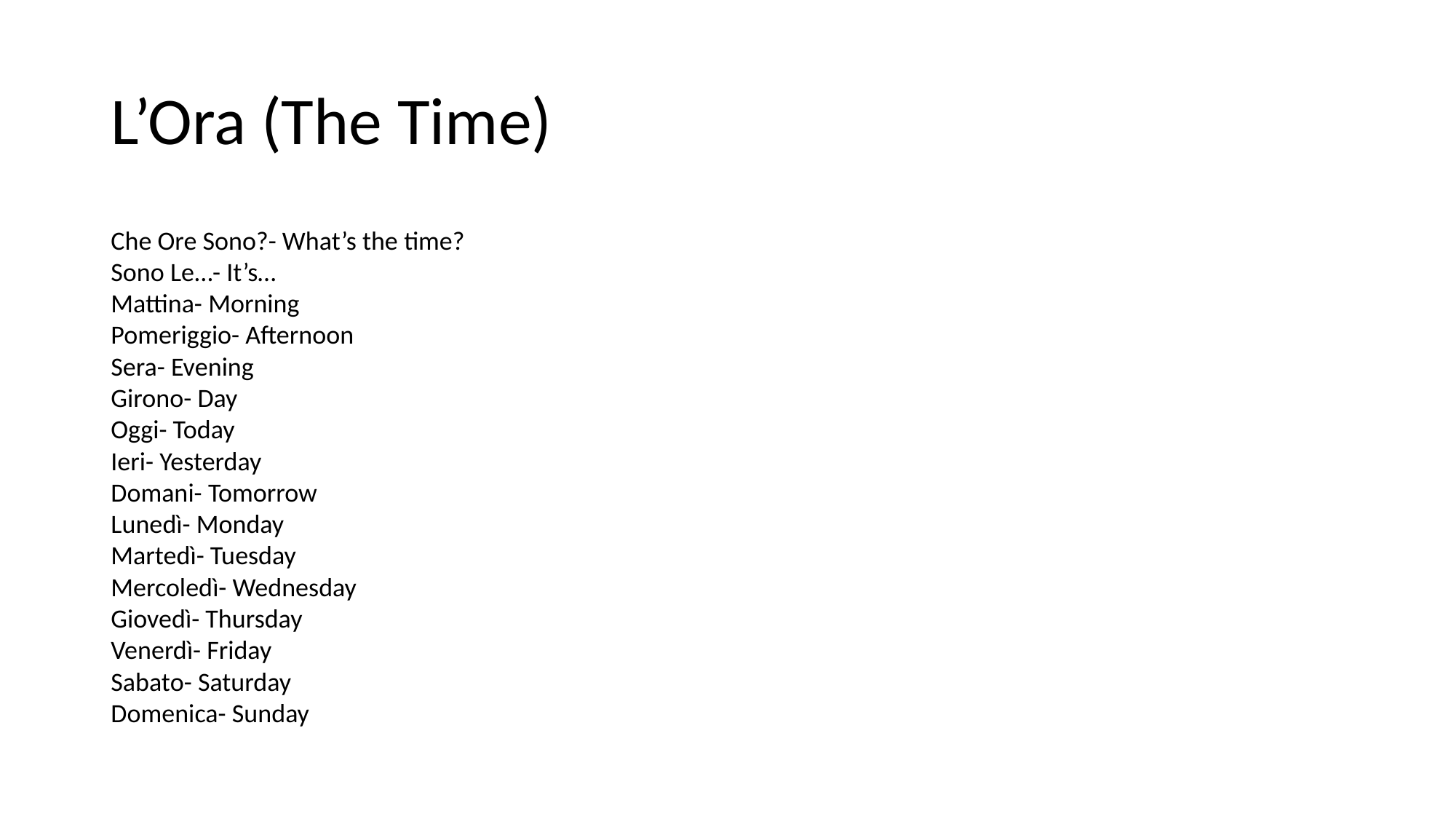

# L’Ora (The Time)
Che Ore Sono?- What’s the time?
Sono Le…- It’s…
Mattina- Morning
Pomeriggio- Afternoon
Sera- Evening
Girono- Day
Oggi- Today
Ieri- Yesterday
Domani- Tomorrow
Lunedì- Monday
Martedì- Tuesday
Mercoledì- Wednesday
Giovedì- Thursday
Venerdì- Friday
Sabato- Saturday
Domenica- Sunday